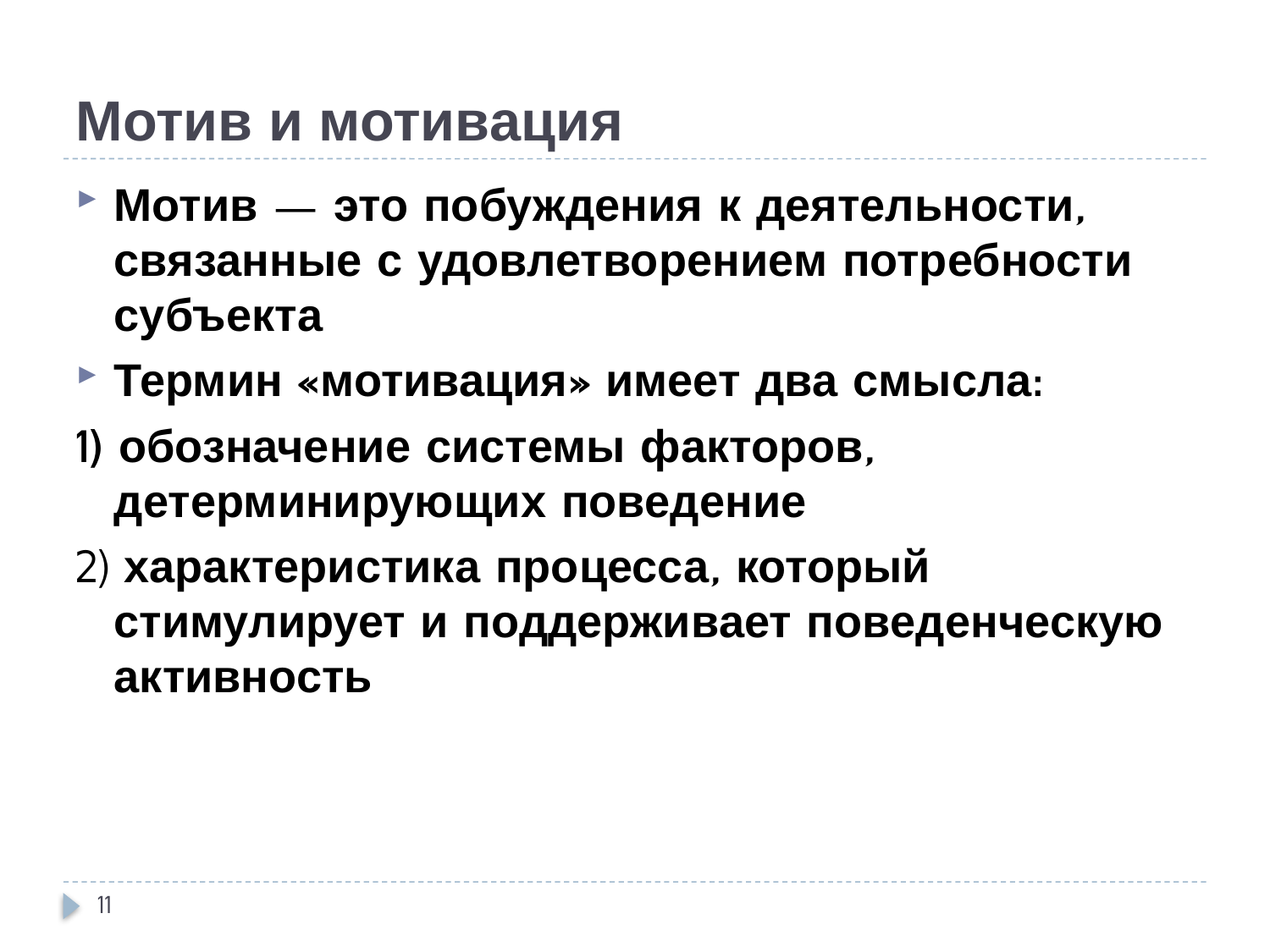

# Мотив и мотивация
Мотив — это побуждения к деятельности, связанные с удовлетворением потребности субъекта
Термин «мотивация» имеет два смысла:
1) обозначение системы факторов, детерминирующих поведение
2) характеристика процесса, который стимулирует и поддерживает поведенческую активность
11